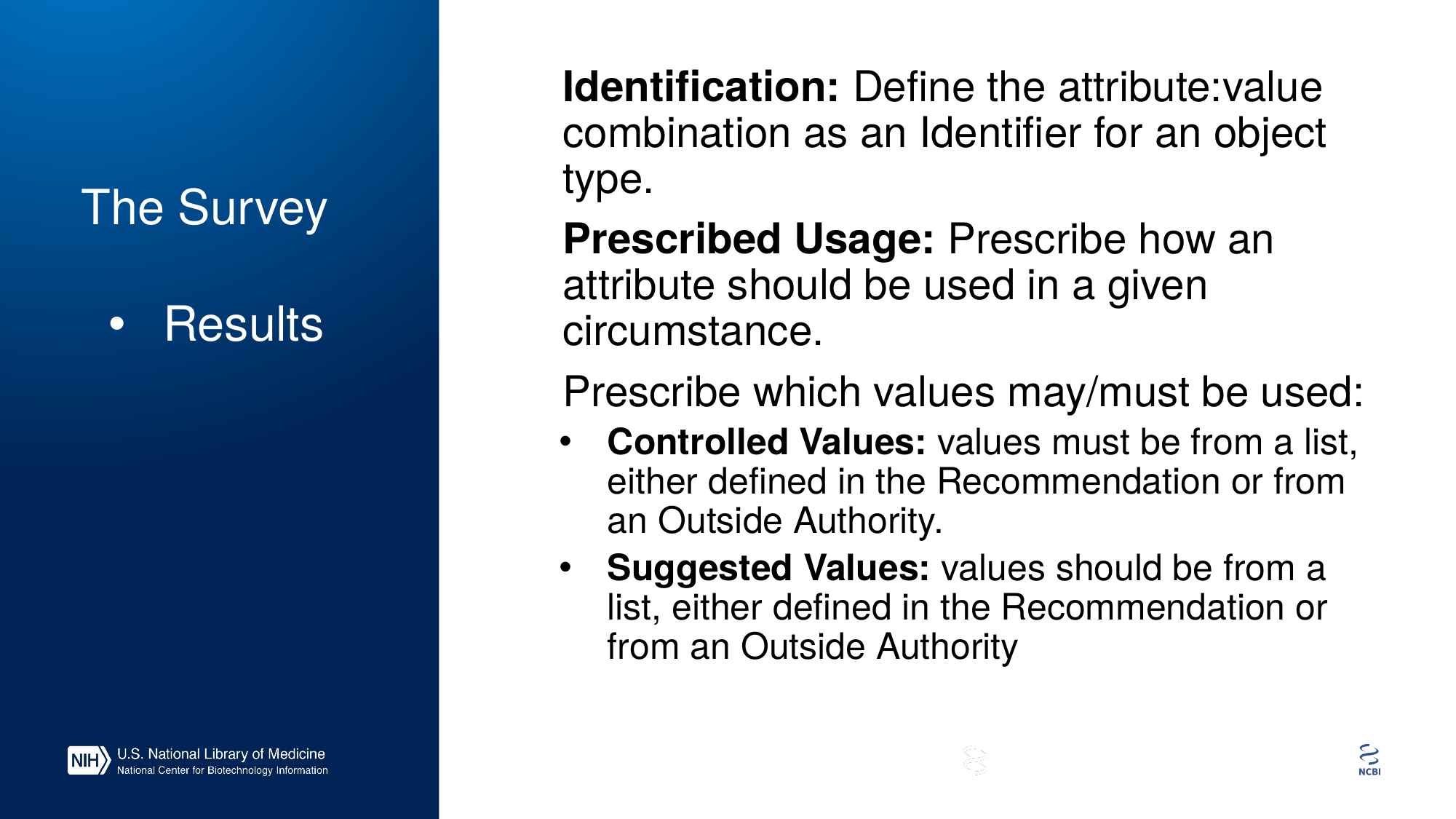

# The Survey
Identification: Define the attribute:value combination as an Identifier for an object type.
Prescribed Usage: Prescribe how an attribute should be used in a given circumstance.
Prescribe which values may/must be used:
Controlled Values: values must be from a list, either defined in the Recommendation or from an Outside Authority.
Suggested Values: values should be from a list, either defined in the Recommendation or from an Outside Authority

Results